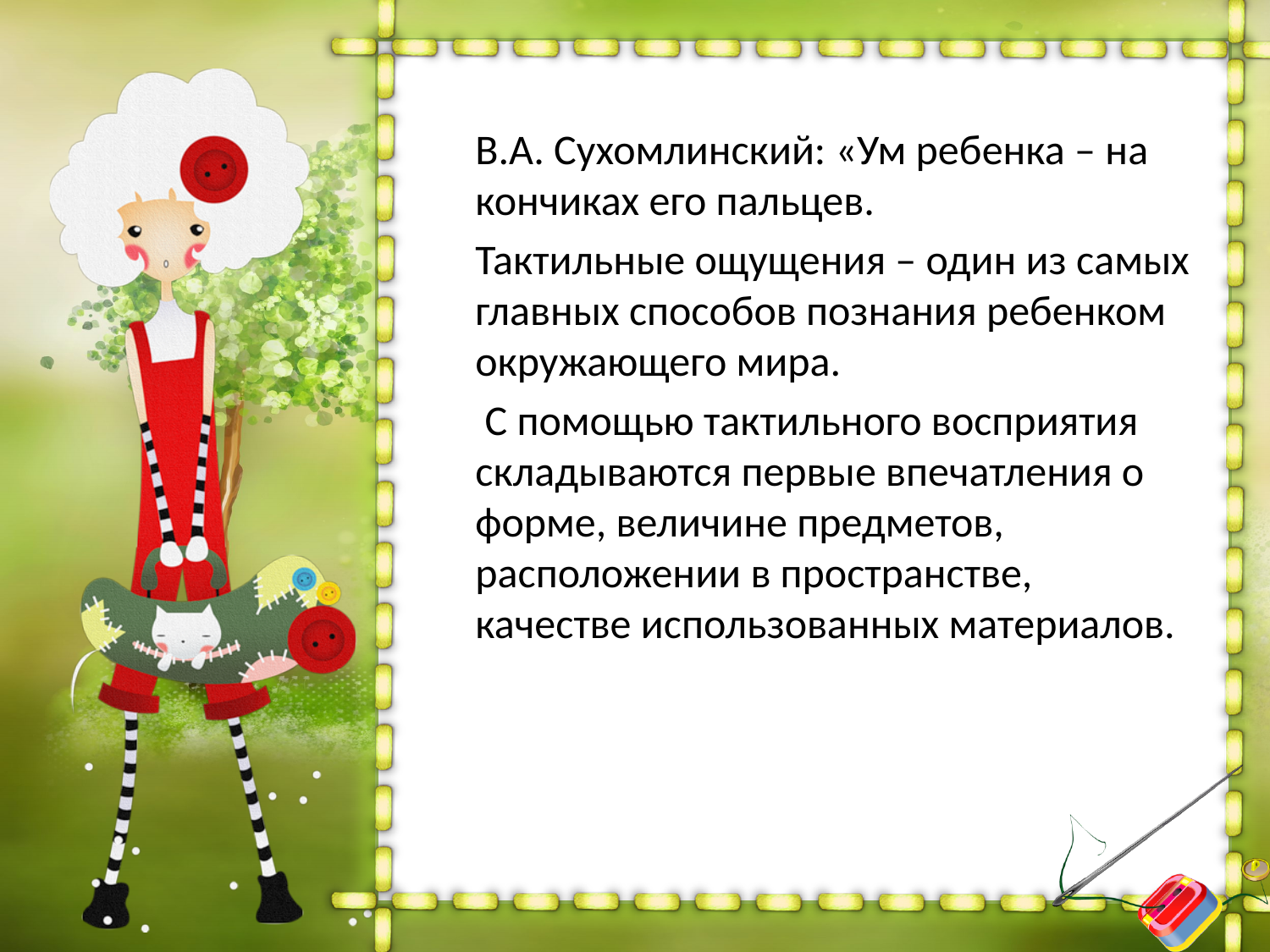

В.А. Сухомлинский: «Ум ребенка – на кончиках его пальцев.
     Тактильные ощущения – один из самых главных способов познания ребенком окружающего мира.
      С помощью тактильного восприятия складываются первые впечатления о форме, величине предметов, расположении в пространстве, качестве использованных материалов.